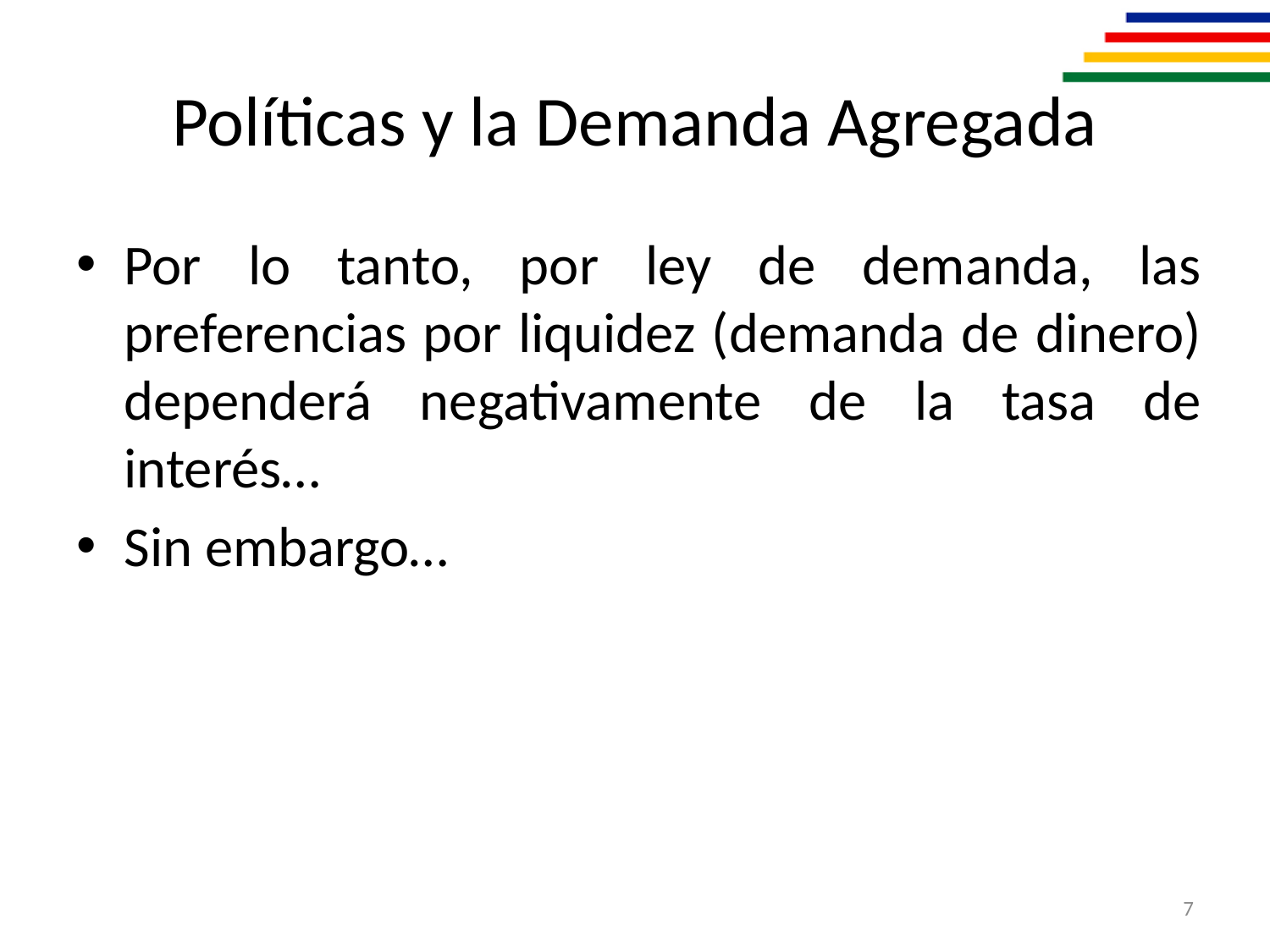

# Políticas y la Demanda Agregada
Por lo tanto, por ley de demanda, las preferencias por liquidez (demanda de dinero) dependerá negativamente de la tasa de interés…
Sin embargo…
7